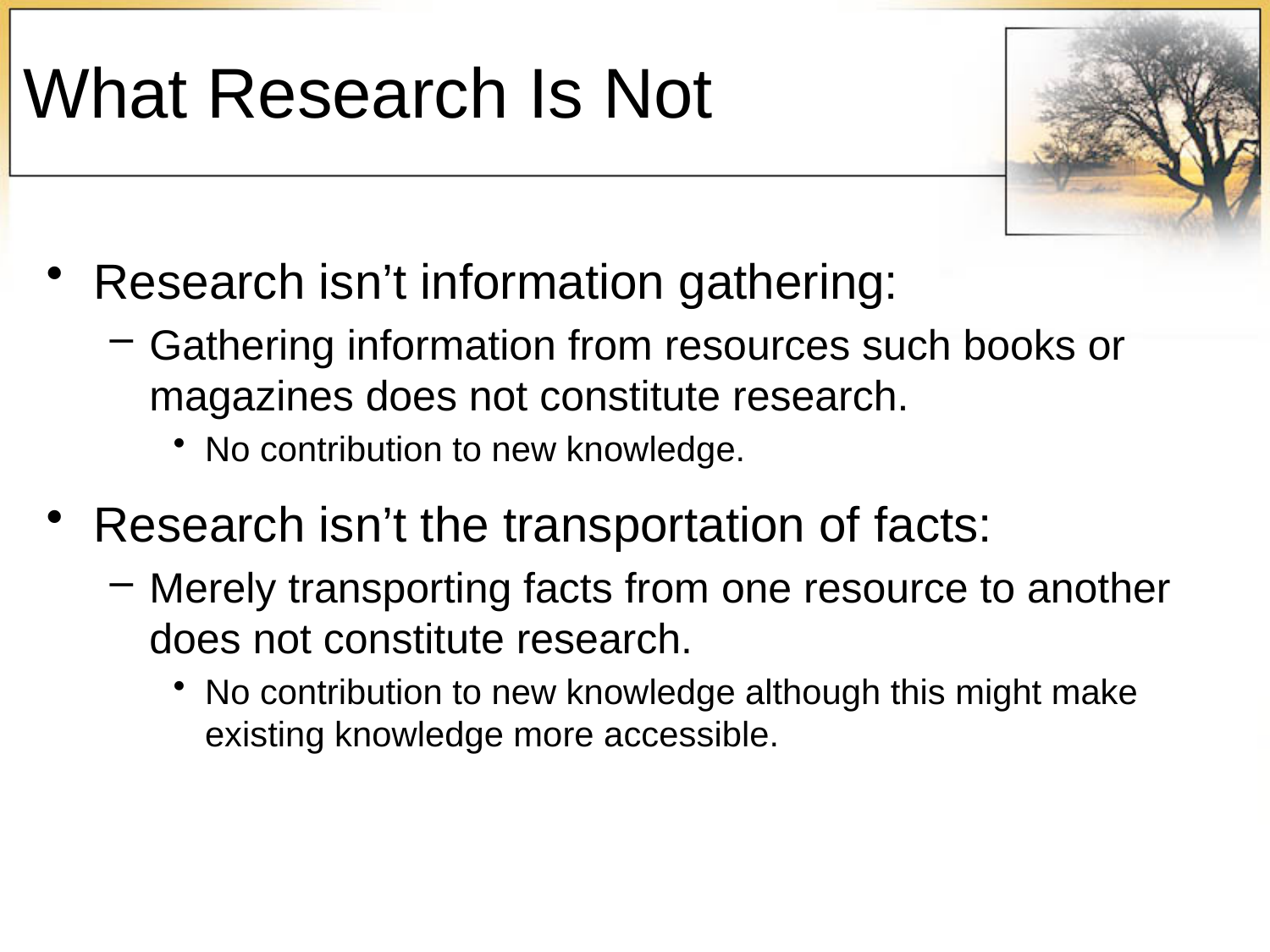

# What Research Is Not
Research isn’t information gathering:
Gathering information from resources such books or magazines does not constitute research.
No contribution to new knowledge.
Research isn’t the transportation of facts:
Merely transporting facts from one resource to another does not constitute research.
No contribution to new knowledge although this might make existing knowledge more accessible.